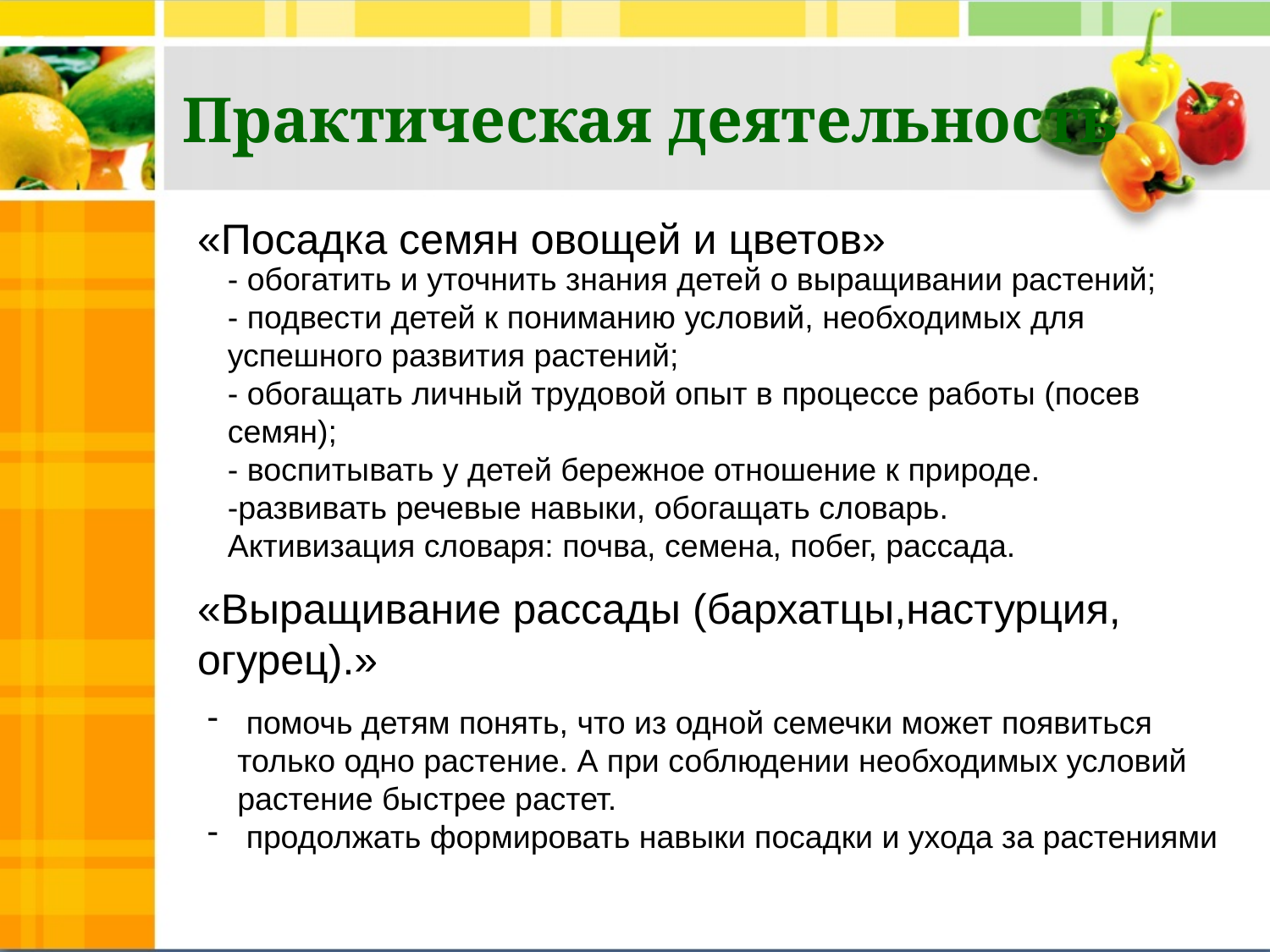

# Практическая деятельность
«Посадка семян овощей и цветов»
- обогатить и уточнить знания детей о выращивании растений;
- подвести детей к пониманию условий, необходимых для успешного развития растений;
- обогащать личный трудовой опыт в процессе работы (посев семян);
- воспитывать у детей бережное отношение к природе.
-развивать речевые навыки, обогащать словарь.
Активизация словаря: почва, семена, побег, рассада.

«Выращивание рассады (бархатцы,настурция, огурец).»

 помочь детям понять, что из одной семечки может появиться только одно растение. А при соблюдении необходимых условий  растение быстрее растет.
 продолжать формировать навыки посадки и ухода за растениями